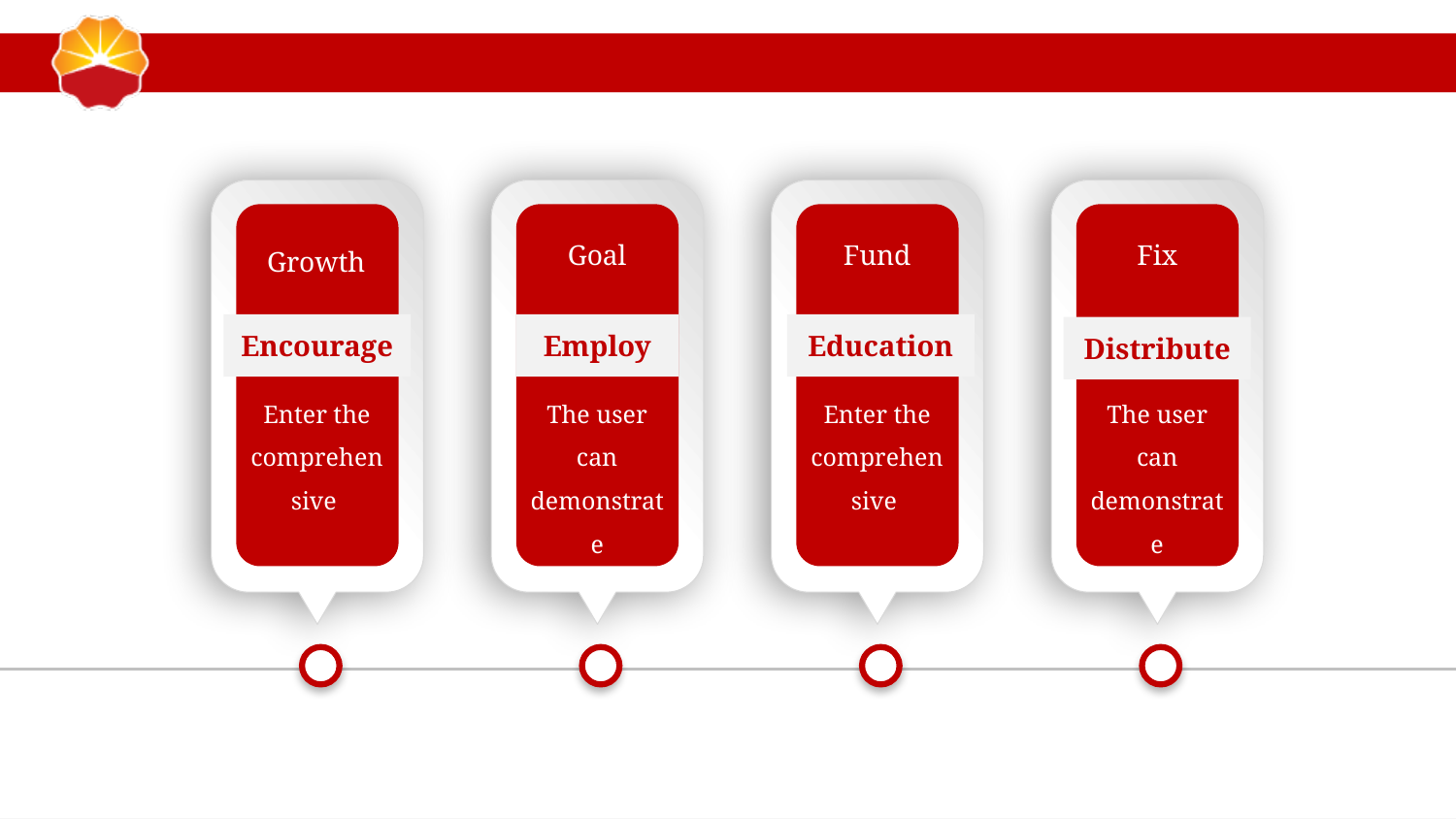

#

Growth
Encourage
Enter the comprehensive

Goal
Employ
The user can demonstrate

Fund
Education
Enter the comprehensive

Fix
Distribute
The user can demonstrate